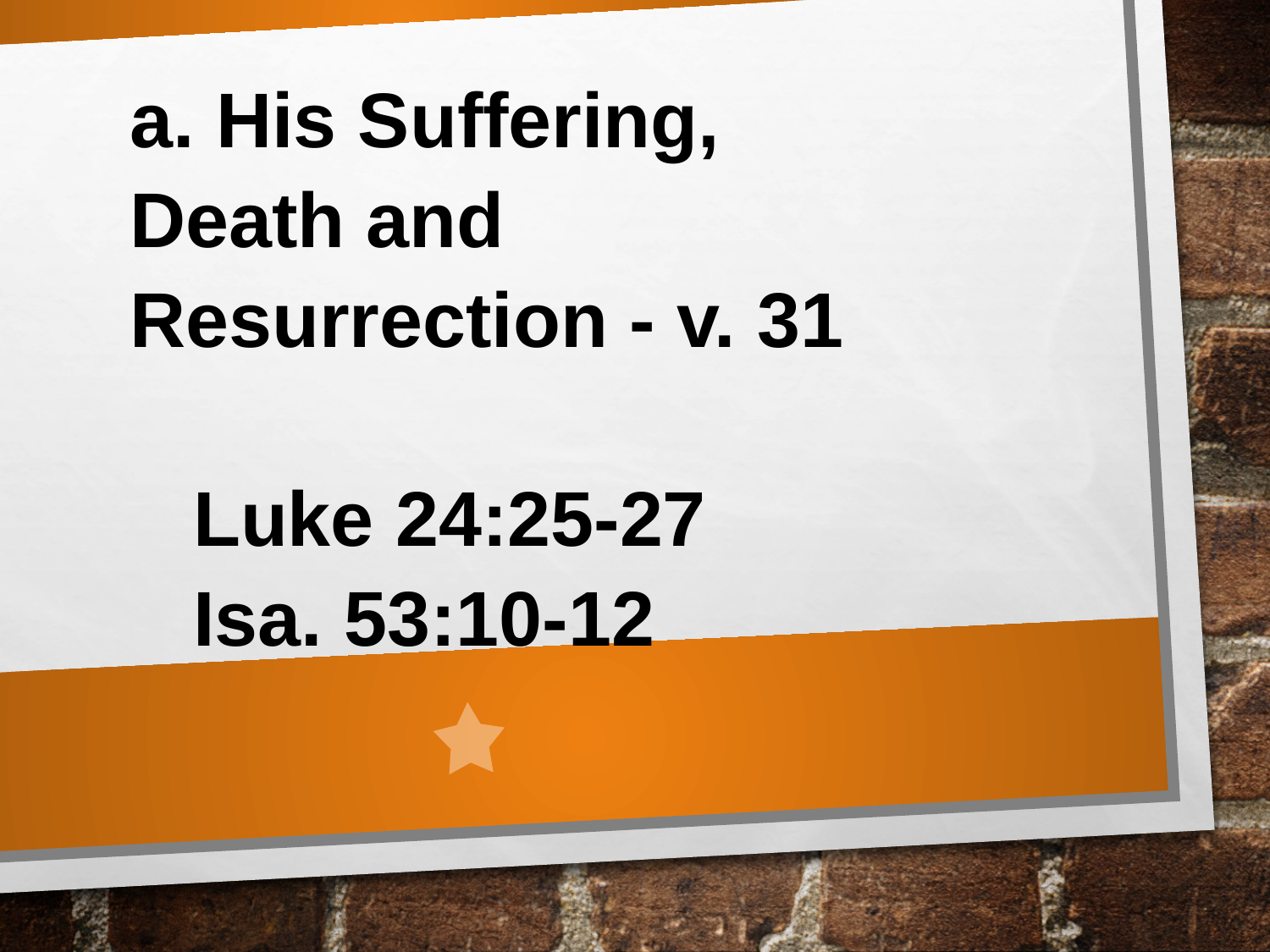

a. His Suffering, Death and Resurrection - v. 31

Luke 24:25-27
Isa. 53:10-12